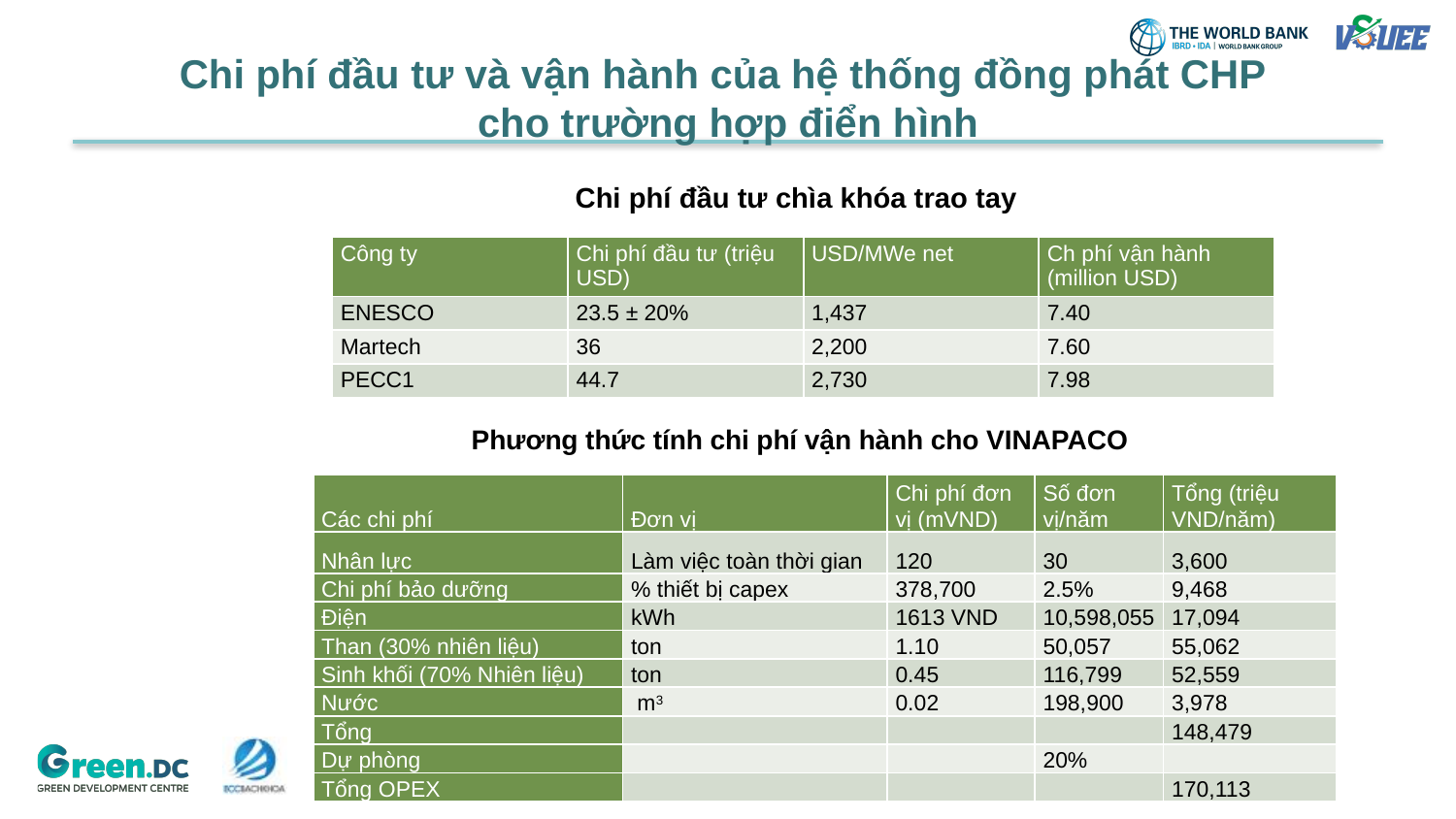

# Chi phí đầu tư và vận hành của hệ thống đồng phát CHP cho trường hợp điển hình
Chi phí đầu tư chìa khóa trao tay
| Công ty | Chi phí đầu tư (triệu USD) | USD/MWe net | Ch phí vận hành (million USD) |
| --- | --- | --- | --- |
| ENESCO | 23.5 ± 20% | 1,437 | 7.40 |
| Martech | 36 | 2,200 | 7.60 |
| PECC1 | 44.7 | 2,730 | 7.98 |
Phương thức tính chi phí vận hành cho VINAPACO
| Các chi phí | Đơn vị | Chi phí đơn vị (mVND) | Số đơn vị/năm | Tổng (triệu VND/năm) |
| --- | --- | --- | --- | --- |
| Nhân lực | Làm việc toàn thời gian | 120 | 30 | 3,600 |
| Chi phí bảo dưỡng | % thiết bị capex | 378,700 | 2.5% | 9,468 |
| Điện | kWh | 1613 VND | 10,598,055 | 17,094 |
| Than (30% nhiên liệu) | ton | 1.10 | 50,057 | 55,062 |
| Sinh khối (70% Nhiên liệu) | ton | 0.45 | 116,799 | 52,559 |
| Nước | m3 | 0.02 | 198,900 | 3,978 |
| Tổng |  |  |  | 148,479 |
| Dự phòng |  |  | 20% |  |
| Tổng OPEX |  |  |  | 170,113 |